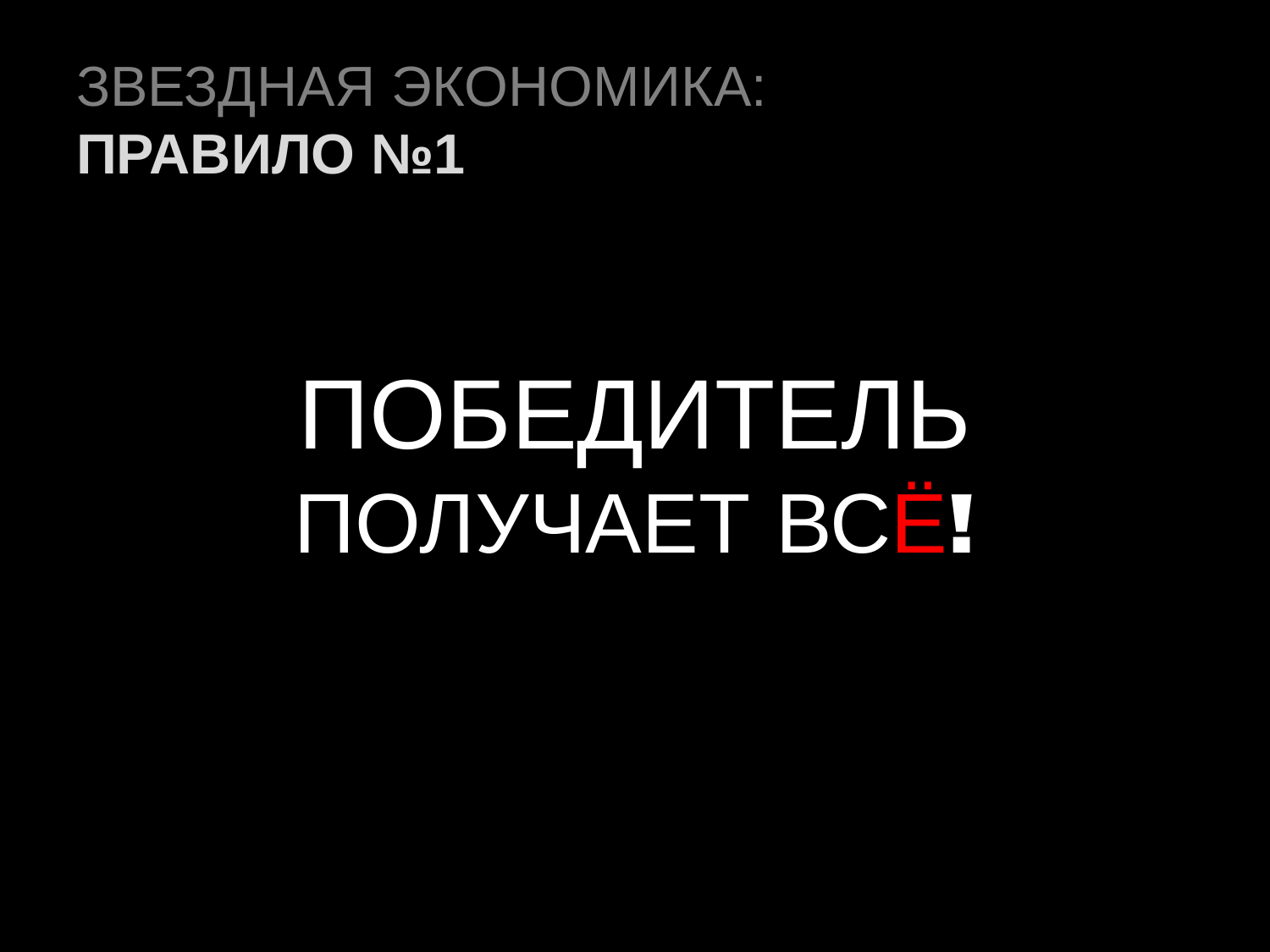

# ЗВЕЗДНАЯ ЭКОНОМИКА: ПРАВИЛО №1

ПОБЕДИТЕЛЬ ПОЛУЧАЕТ ВСЁ!